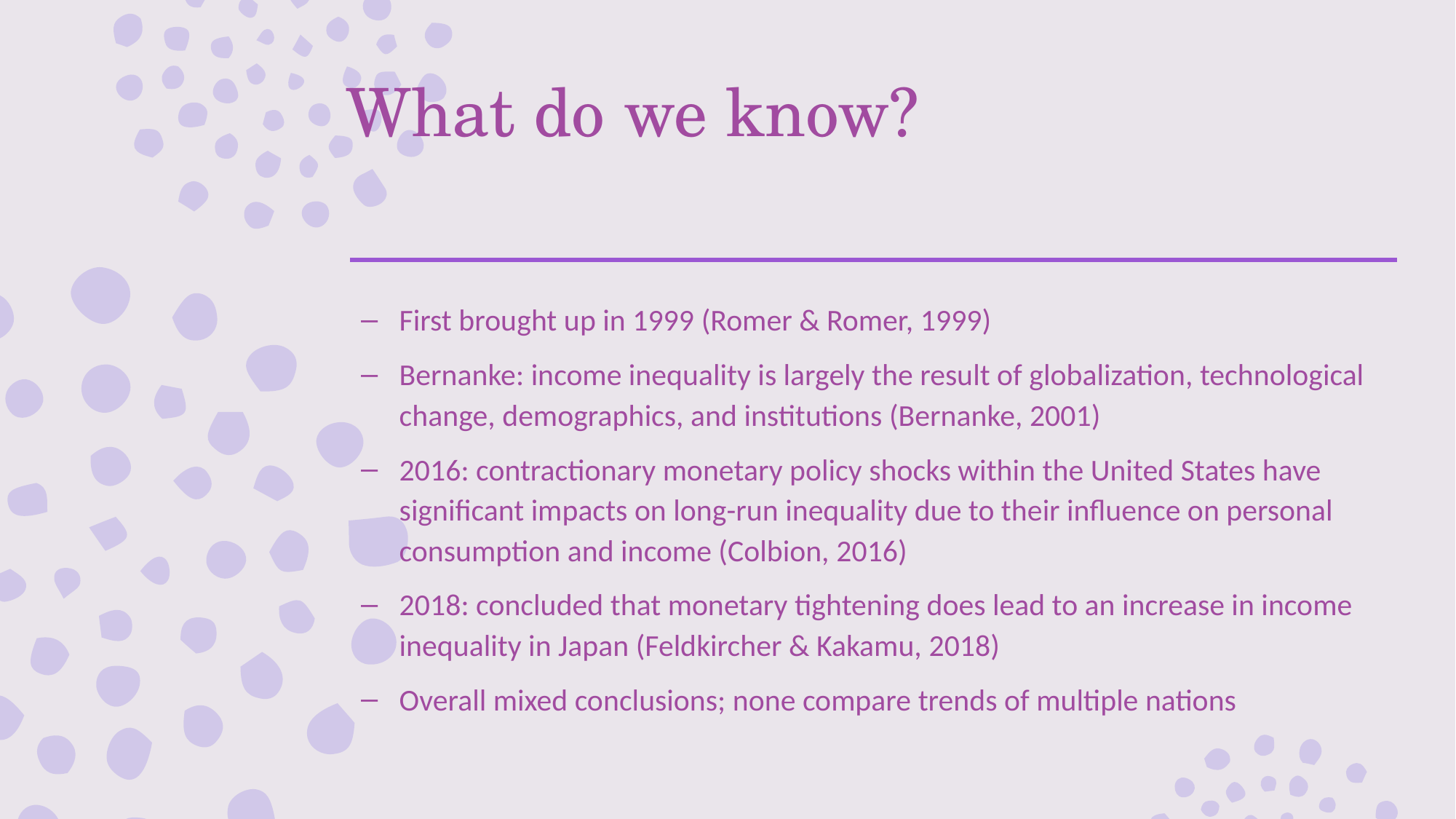

# What do we know?
First brought up in 1999 (Romer & Romer, 1999)
Bernanke: income inequality is largely the result of globalization, technological change, demographics, and institutions (Bernanke, 2001)
2016: contractionary monetary policy shocks within the United States have significant impacts on long-run inequality due to their influence on personal consumption and income (Colbion, 2016)
2018: concluded that monetary tightening does lead to an increase in income inequality in Japan (Feldkircher & Kakamu, 2018)
Overall mixed conclusions; none compare trends of multiple nations